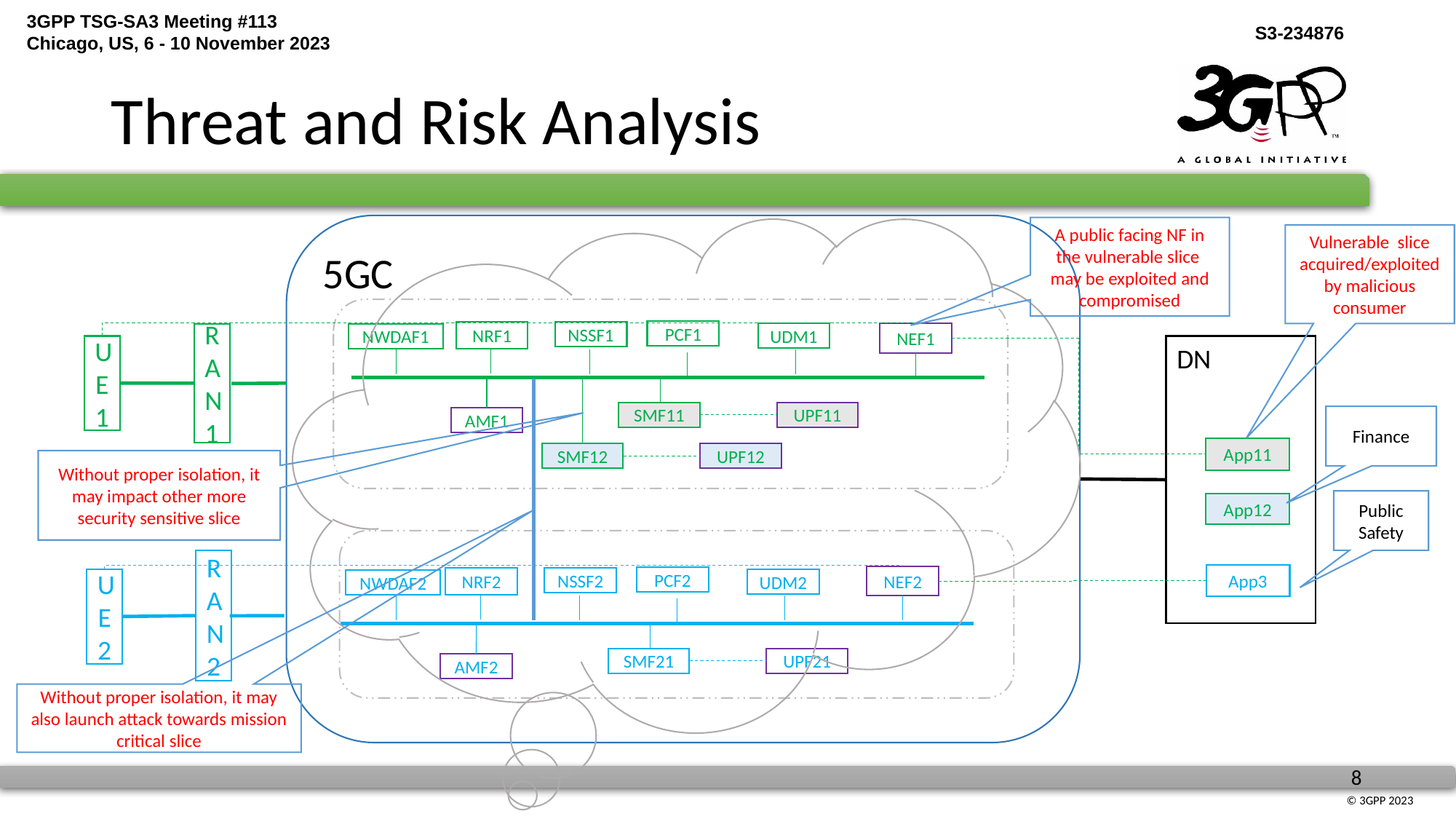

# Threat and Risk Analysis
5GC
A public facing NF in the vulnerable slice  may be exploited and compromised

Vulnerable  slice acquired/exploited by malicious consumer

PCF1
NRF1
NSSF1
UDM1
NEF1
RAN1
NWDAF1
UE1
DN
UPF11
SMF11
Finance
AMF1
App11
UPF12
SMF12
Without proper isolation, it may impact other more security sensitive slice
Public Safety
App12

RAN2
App3
NEF2
PCF2
NRF2
NSSF2
UE2
UDM2
NWDAF2
UPF21
SMF21
AMF2
Without proper isolation, it may also launch attack towards mission critical slice